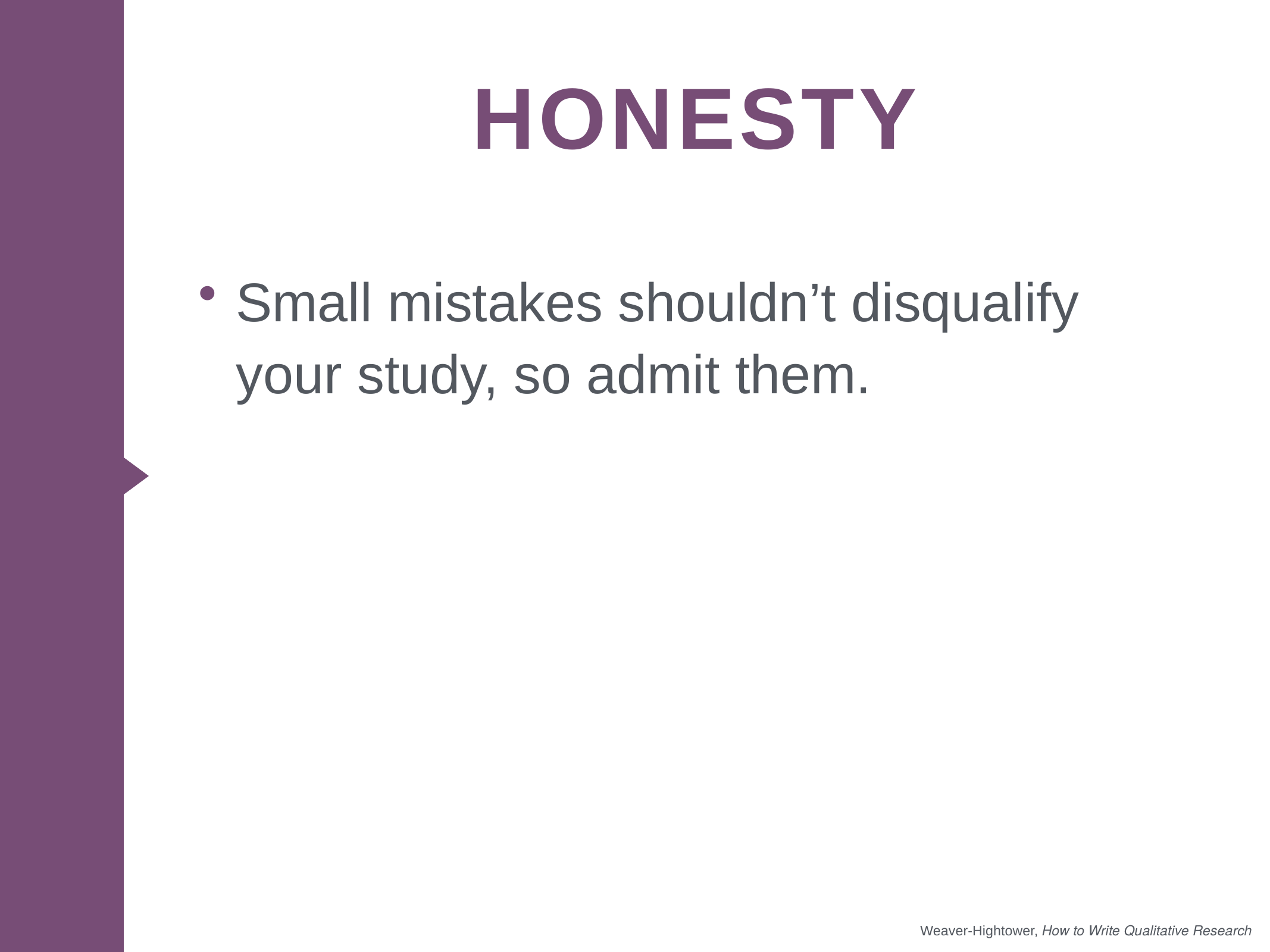

# Honesty
Small mistakes shouldn’t disqualify your study, so admit them.